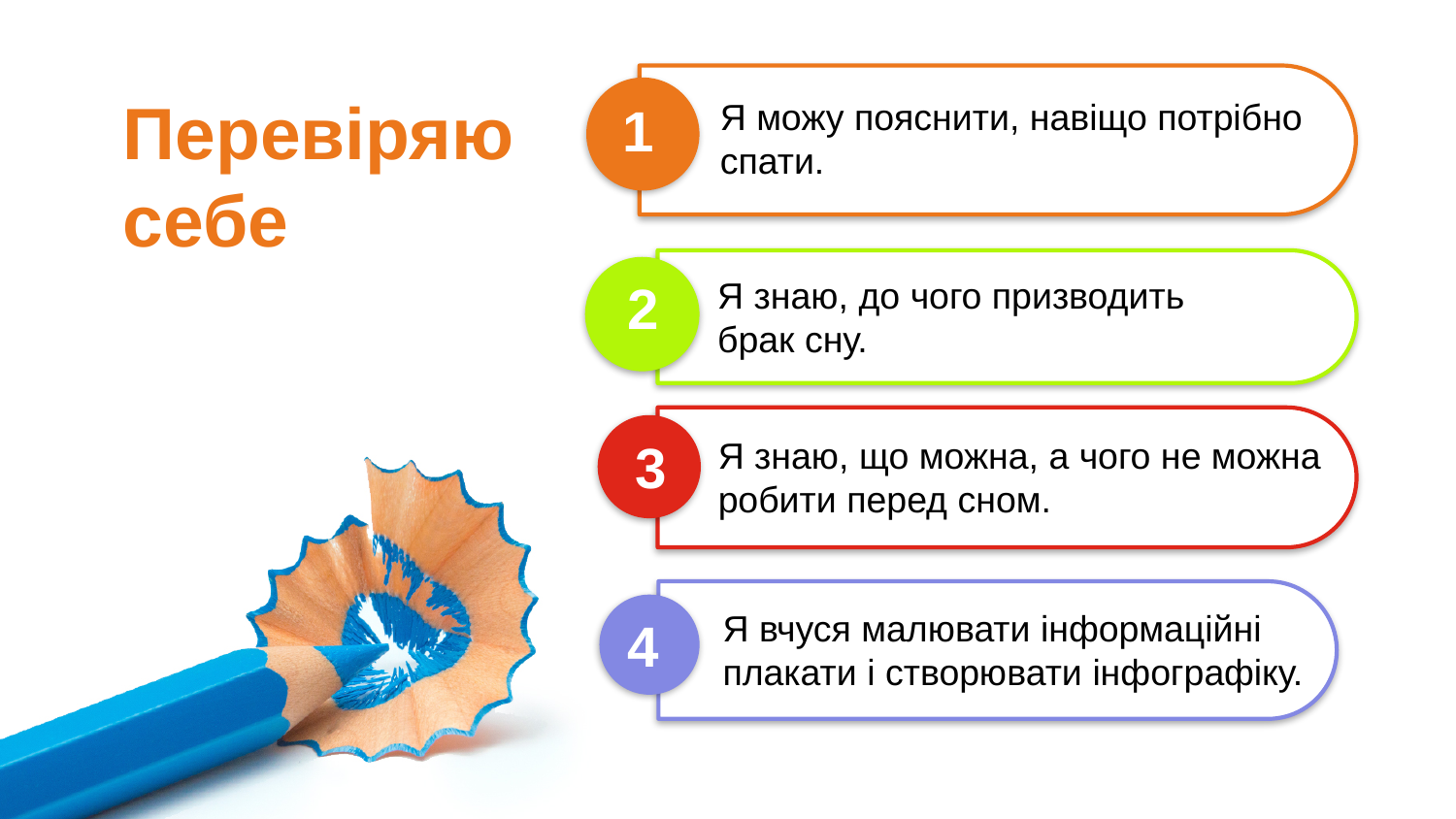

Перевіряю себе

Я можу пояснити, навіщо потрібно
спати.
1

2
Я знаю, до чого призводить
брак сну.

3
Я знаю, що можна, а чого не можна
робити перед сном.

Я вчуся малювати інформаційні
плакати і створювати інфографіку.
4